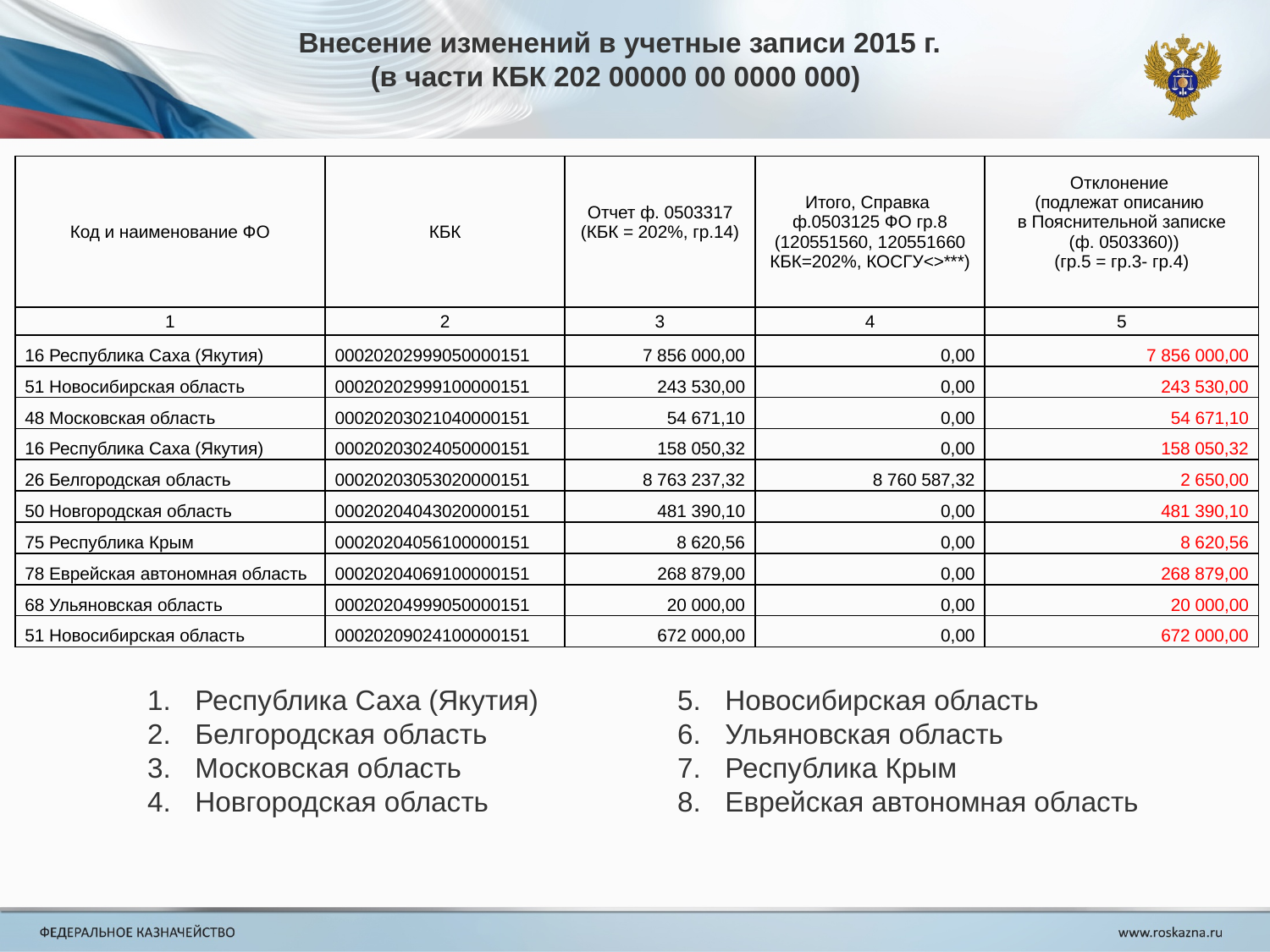

Внесение изменений в учетные записи 2015 г.
         (в части КБК 202 00000 00 0000 000)
| Код и наименование ФО | КБК | Отчет ф. 0503317 (КБК = 202%, гр.14) | Итого, Справка ф.0503125 ФО гр.8 (120551560, 120551660 КБК=202%, КОСГУ<>\*\*\*) | Отклонение (подлежат описанию в Пояснительной записке (ф. 0503360)) (гр.5 = гр.3- гр.4) |
| --- | --- | --- | --- | --- |
| 1 | 2 | 3 | 4 | 5 |
| 16 Республика Саха (Якутия) | 00020202999050000151 | 7 856 000,00 | 0,00 | 7 856 000,00 |
| 51 Новосибирская область | 00020202999100000151 | 243 530,00 | 0,00 | 243 530,00 |
| 48 Московская область | 00020203021040000151 | 54 671,10 | 0,00 | 54 671,10 |
| 16 Республика Саха (Якутия) | 00020203024050000151 | 158 050,32 | 0,00 | 158 050,32 |
| 26 Белгородская область | 00020203053020000151 | 8 763 237,32 | 8 760 587,32 | 2 650,00 |
| 50 Новгородская область | 00020204043020000151 | 481 390,10 | 0,00 | 481 390,10 |
| 75 Республика Крым | 00020204056100000151 | 8 620,56 | 0,00 | 8 620,56 |
| 78 Еврейская автономная область | 00020204069100000151 | 268 879,00 | 0,00 | 268 879,00 |
| 68 Ульяновская область | 00020204999050000151 | 20 000,00 | 0,00 | 20 000,00 |
| 51 Новосибирская область | 00020209024100000151 | 672 000,00 | 0,00 | 672 000,00 |
Республика Саха (Якутия)
Белгородская область
Московская область
Новгородская область
Новосибирская область
Ульяновская область
Республика Крым
Еврейская автономная область